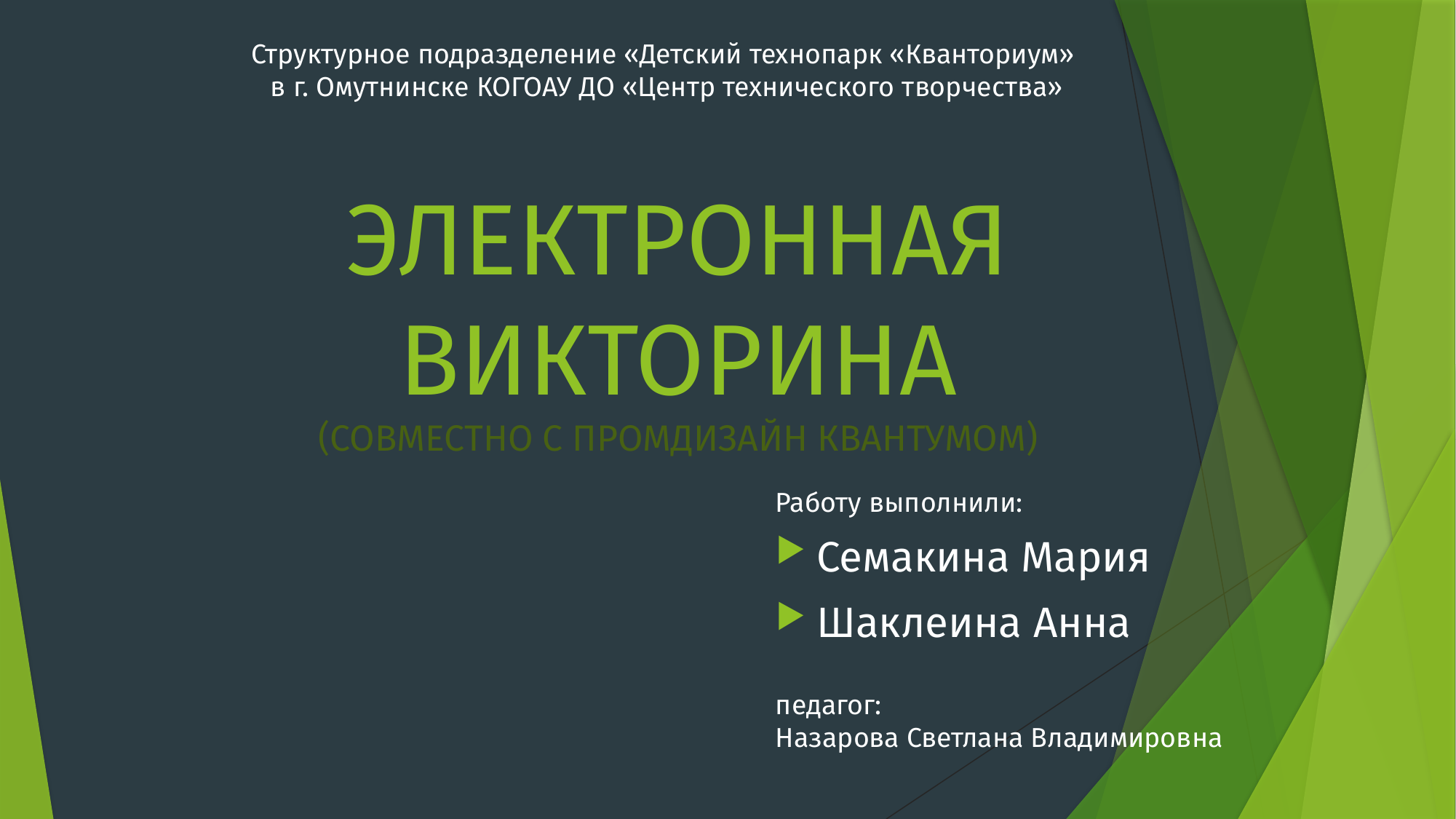

Структурное подразделение «Детский технопарк «Кванториум»
в г. Омутнинске КОГОАУ ДО «Центр технического творчества»
# ЭЛЕКТРОННАЯ ВИКТОРИНА (СОВМЕСТНО С ПРОМДИЗАЙН КВАНТУМОМ)
Работу выполнили:
Семакина Мария
Шаклеина Анна
педагог:
Назарова Светлана Владимировна